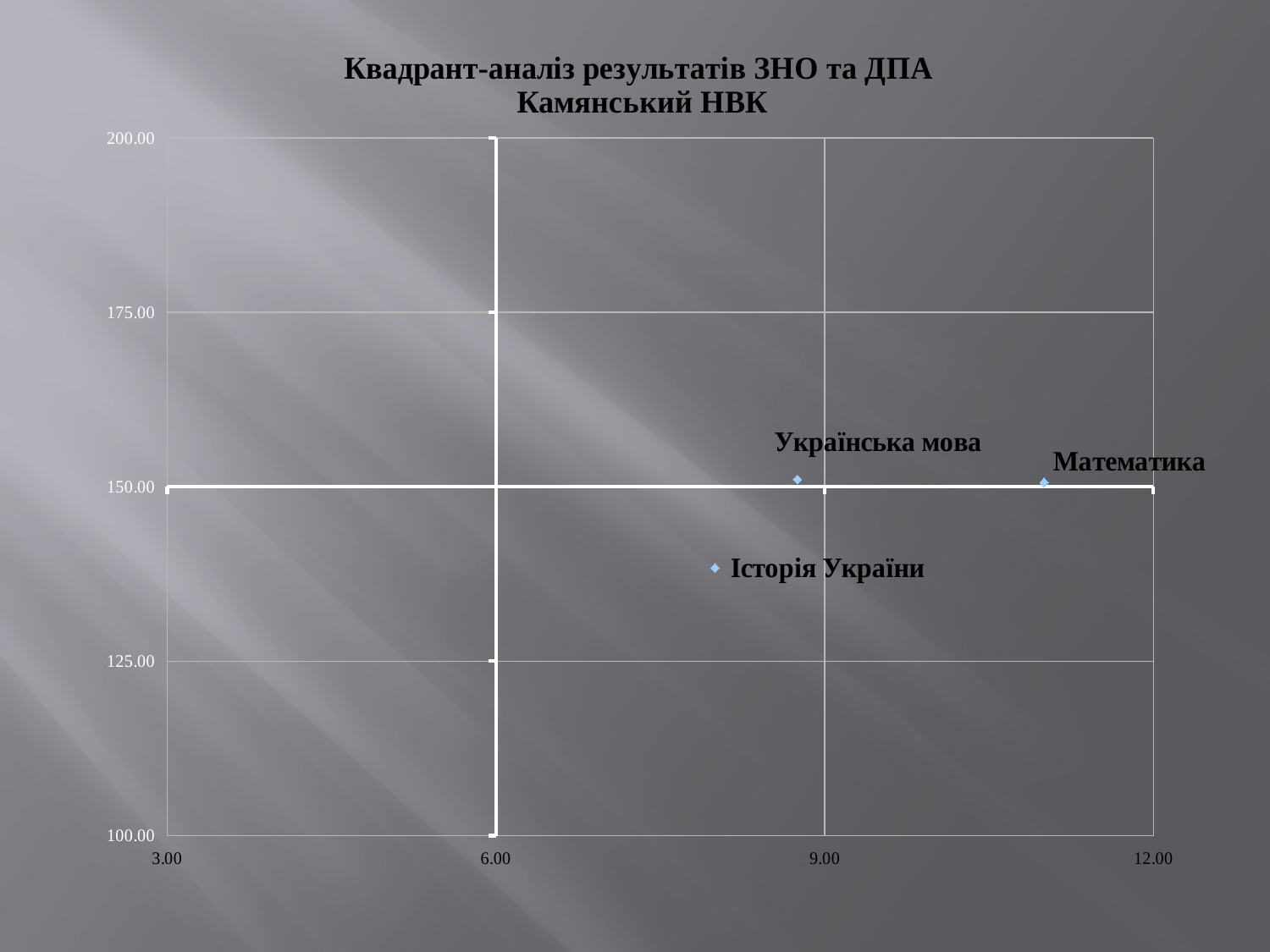

#

### Chart: Квадрант-аналіз результатів ЗНО та ДПА
 Камянський НВК

| Category |  |
|---|---|